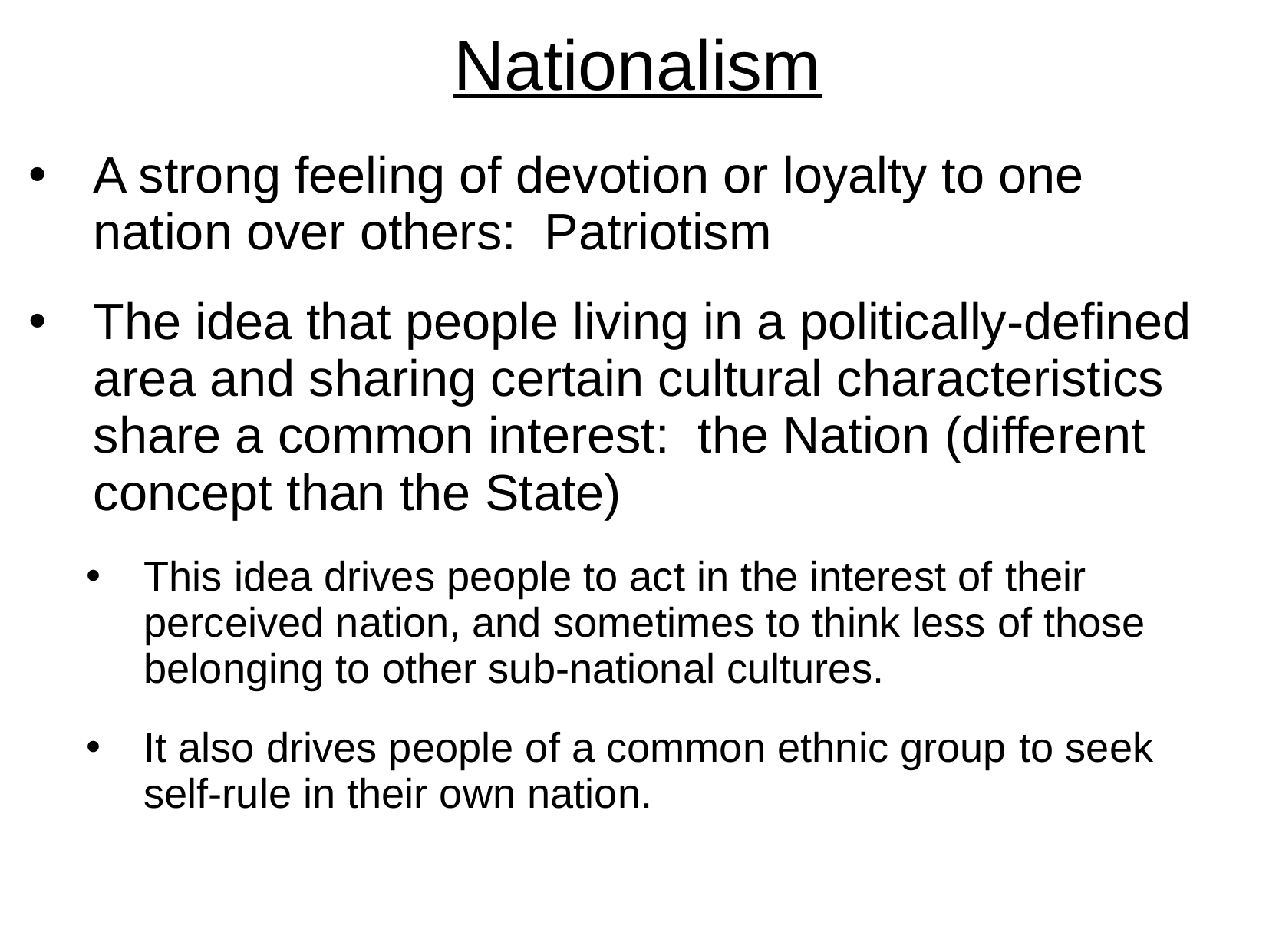

Nationalism
A strong feeling of devotion or loyalty to one nation over others:  Patriotism

The idea that people living in a politically-defined area and sharing certain cultural characteristics share a common interest:  the Nation (different concept than the State)

This idea drives people to act in the interest of their perceived nation, and sometimes to think less of those belonging to other sub-national cultures.

It also drives people of a common ethnic group to seek self-rule in their own nation.